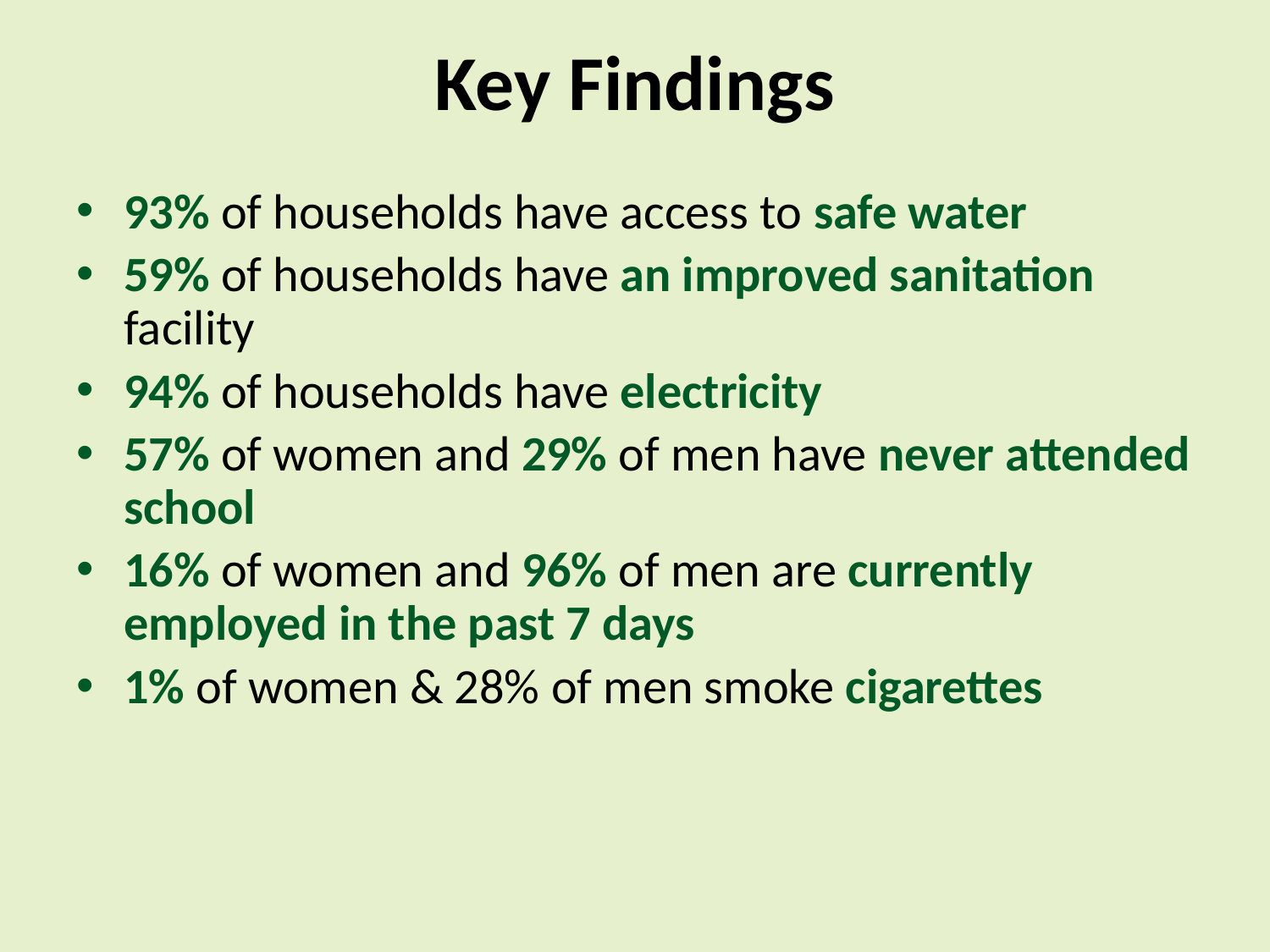

# Key Findings
93% of households have access to safe water
59% of households have an improved sanitation facility
94% of households have electricity
57% of women and 29% of men have never attended school
16% of women and 96% of men are currently employed in the past 7 days
1% of women & 28% of men smoke cigarettes